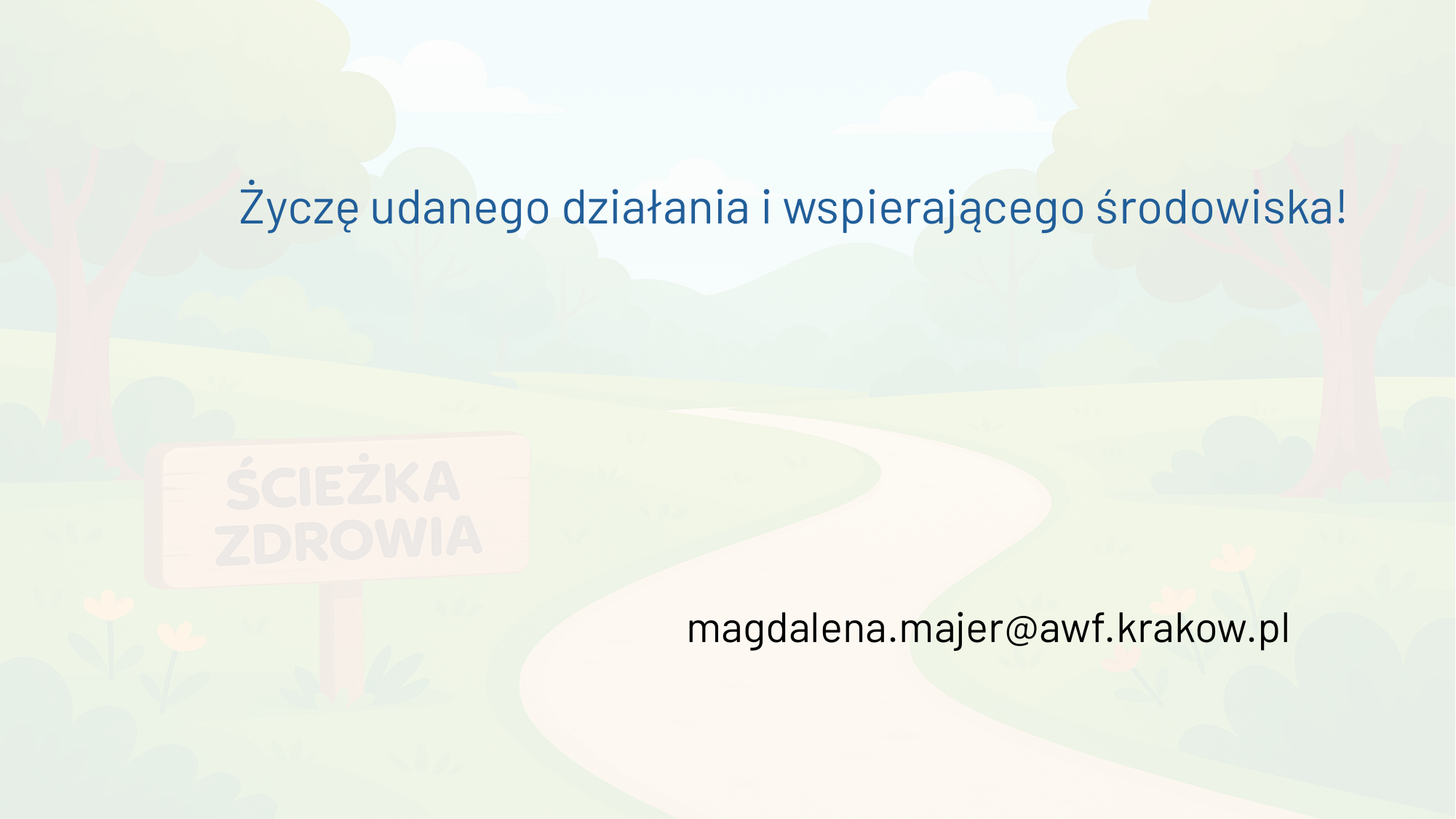

Życzę udanego działania i wspierającego środowiska!

magdalena.majer@awf.krakow.pl